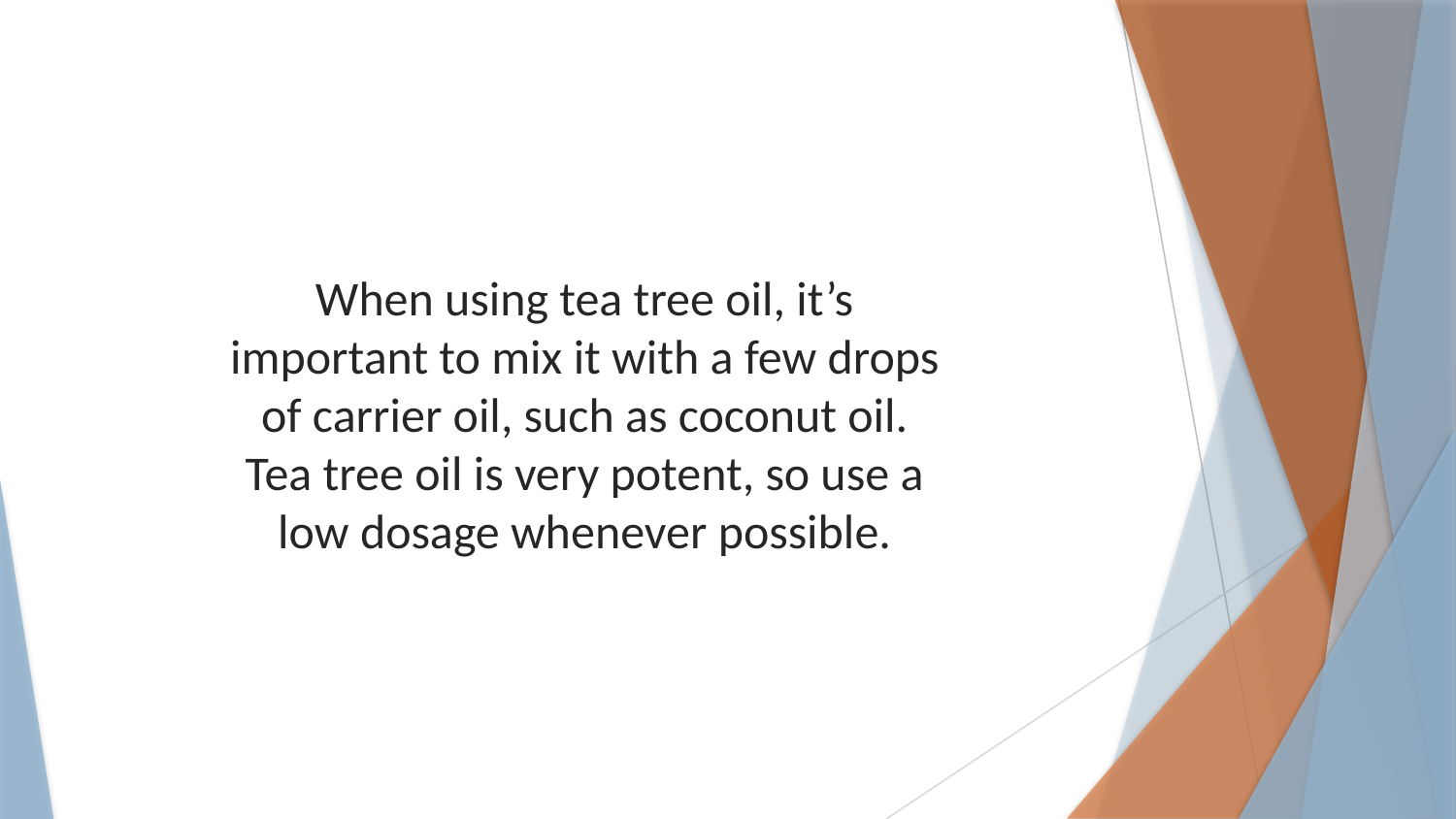

When using tea tree oil, it’s important to mix it with a few drops of carrier oil, such as coconut oil. Tea tree oil is very potent, so use a low dosage whenever possible.